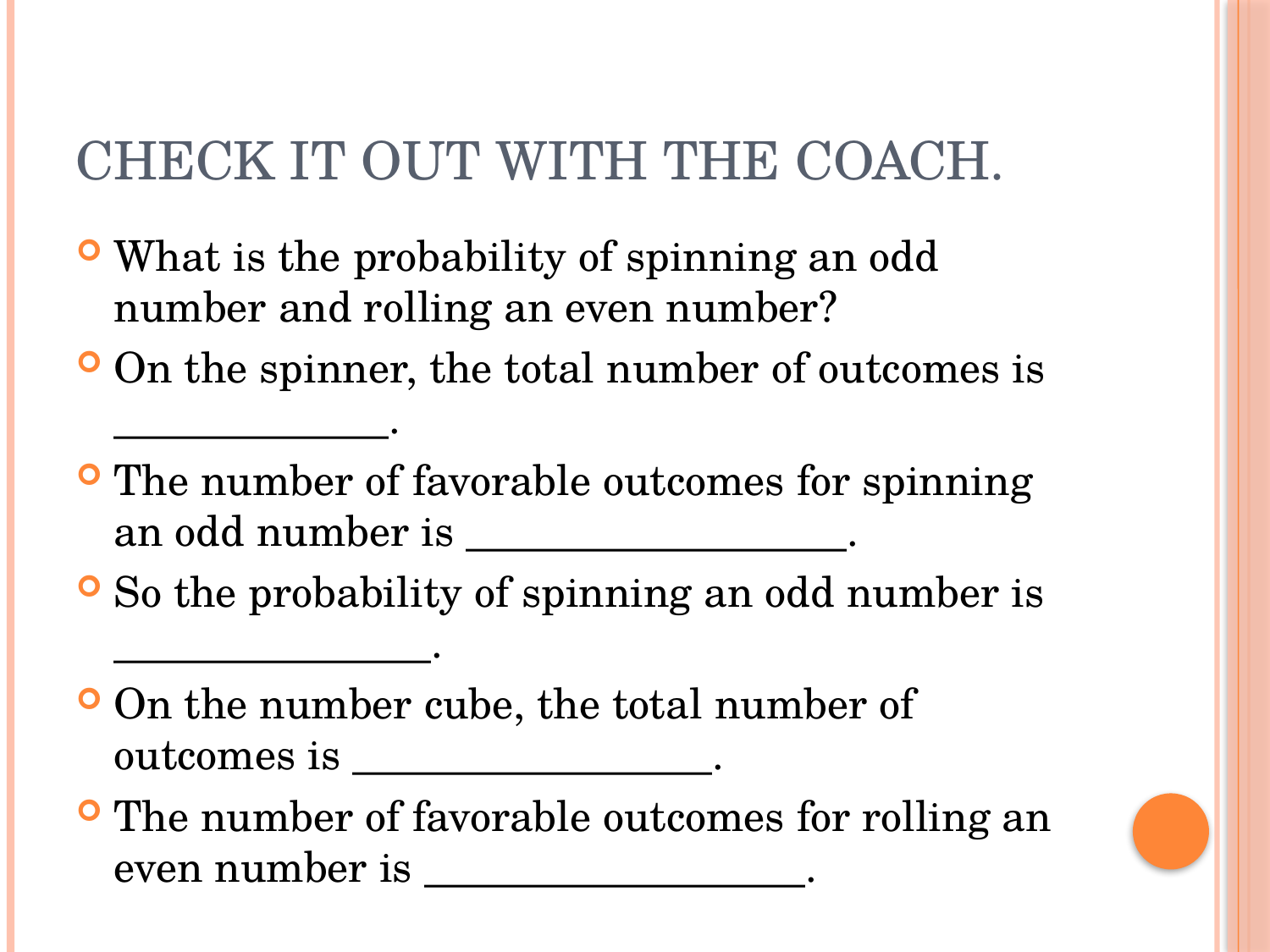

# Check It Out with the COACH.
What is the probability of spinning an odd number and rolling an even number?
On the spinner, the total number of outcomes is _____________.
The number of favorable outcomes for spinning an odd number is __________________.
So the probability of spinning an odd number is _______________.
On the number cube, the total number of outcomes is _________________.
The number of favorable outcomes for rolling an even number is __________________.